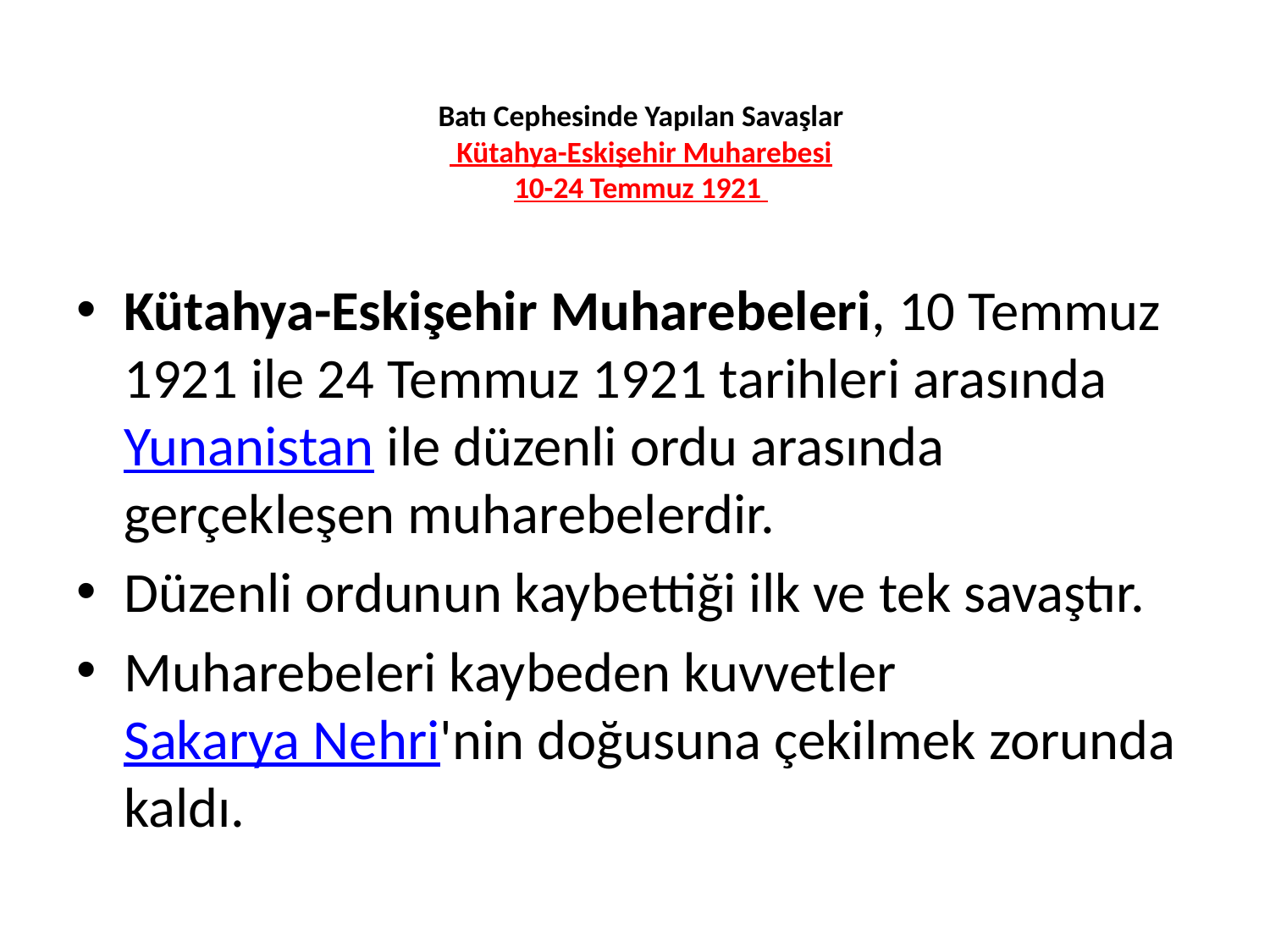

# Batı Cephesinde Yapılan Savaşlar Kütahya-Eskişehir Muharebesi 10-24 Temmuz 1921
Kütahya-Eskişehir Muharebeleri, 10 Temmuz 1921 ile 24 Temmuz 1921 tarihleri arasında Yunanistan ile düzenli ordu arasında gerçekleşen muharebelerdir.
Düzenli ordunun kaybettiği ilk ve tek savaştır.
Muharebeleri kaybeden kuvvetler Sakarya Nehri'nin doğusuna çekilmek zorunda kaldı.